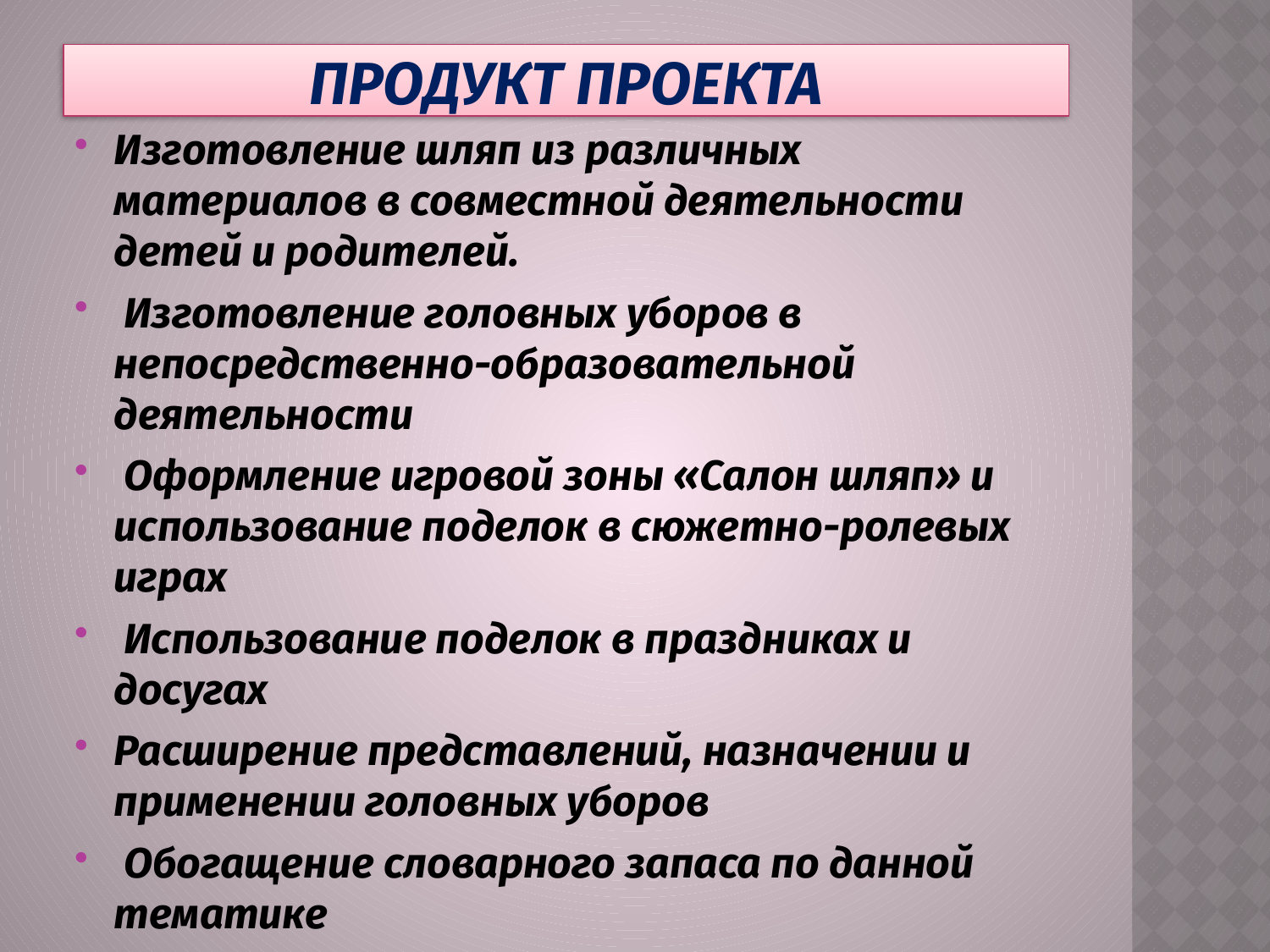

# Продукт проекта
Изготовление шляп из различных материалов в совместной деятельности детей и родителей.
 Изготовление головных уборов в непосредственно-образовательной деятельности
 Оформление игровой зоны «Салон шляп» и использование поделок в сюжетно-ролевых играх
 Использование поделок в праздниках и досугах
Расширение представлений, назначении и применении головных уборов
 Обогащение словарного запаса по данной тематике